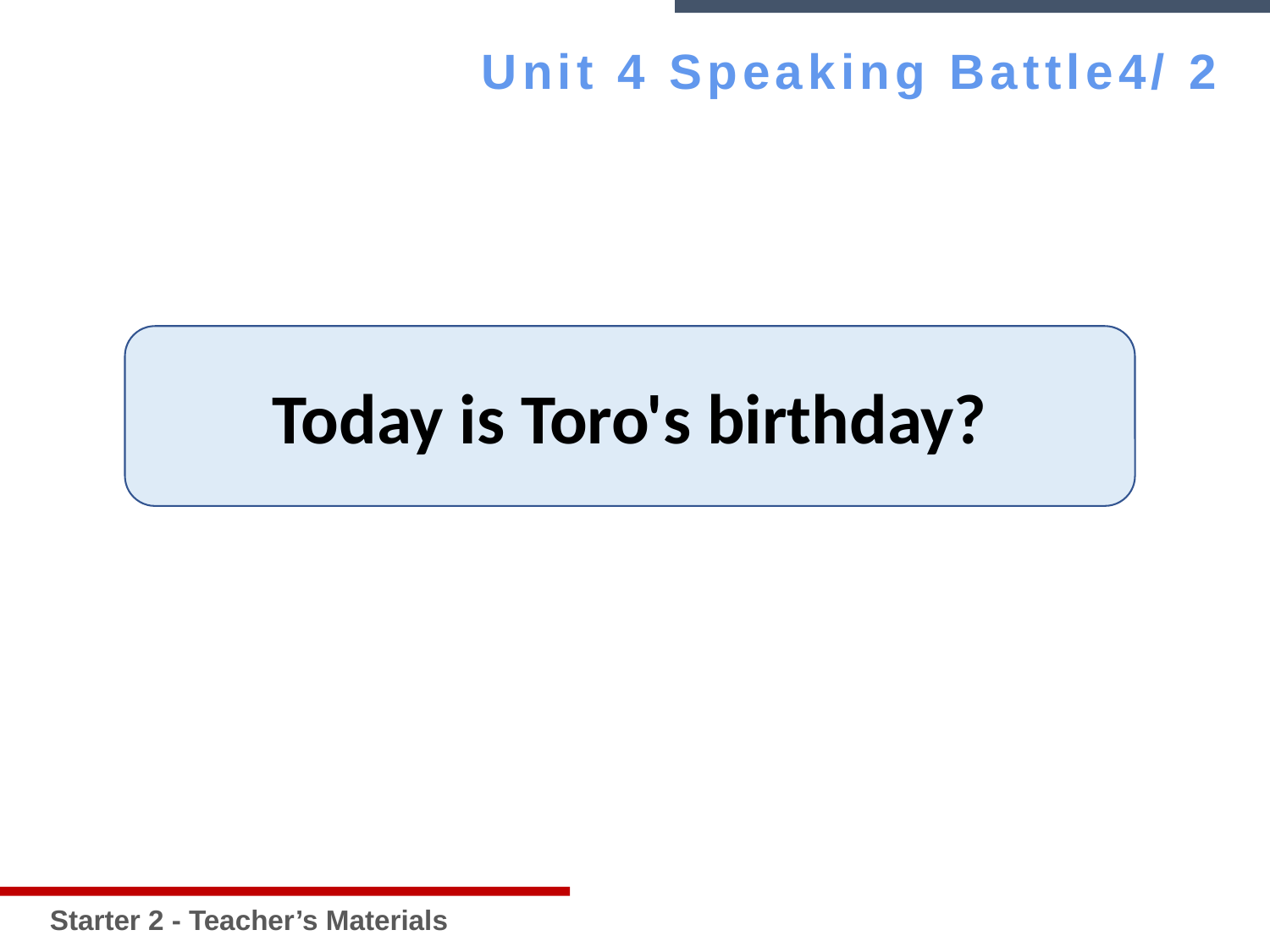

Starter 2 - Teacher’s Materials
Unit 4 Speaking Battle4/ 2
Today is Toro's birthday?